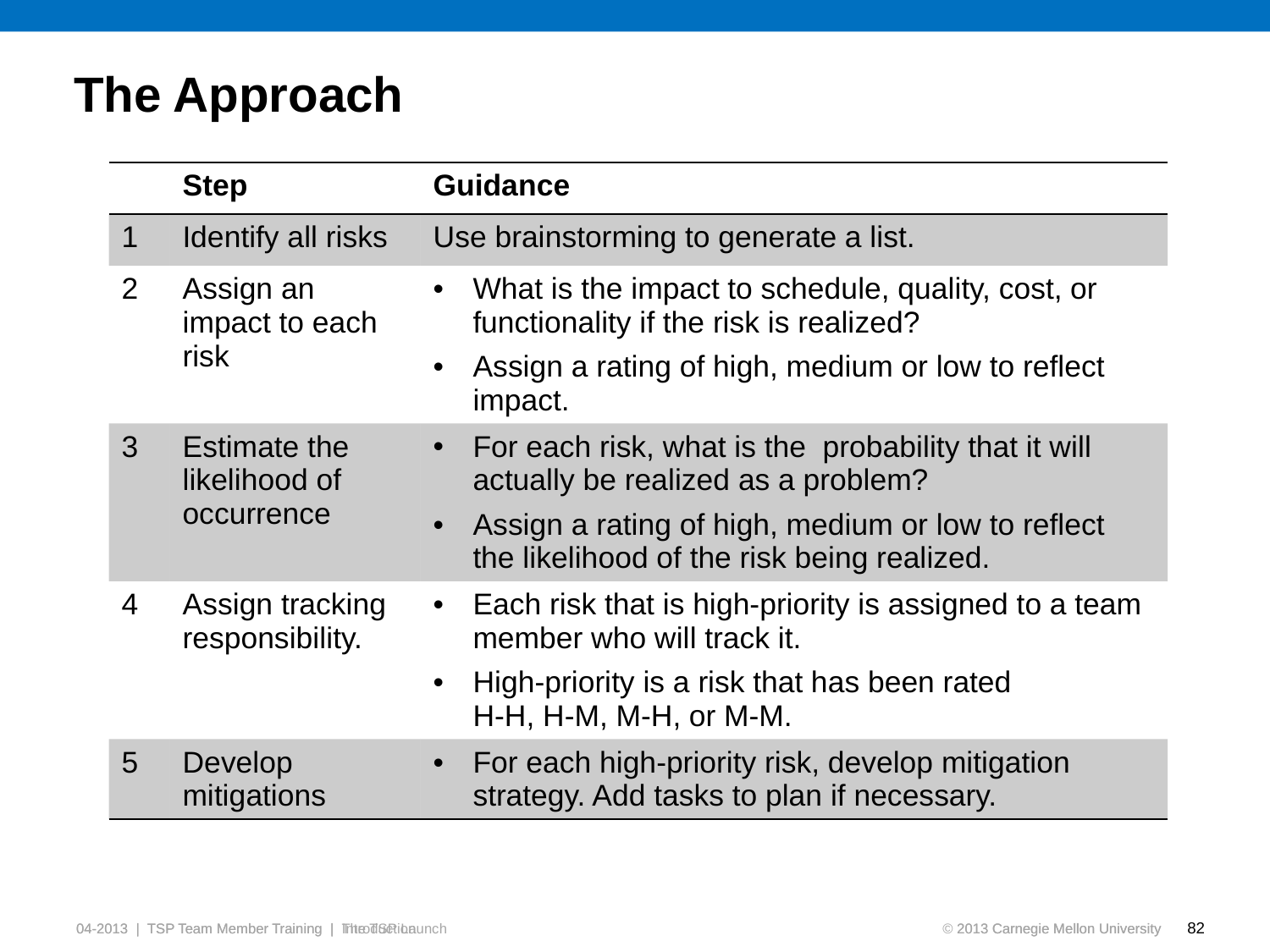

# The Approach
|  | Step | Guidance |
| --- | --- | --- |
| 1 | Identify all risks | Use brainstorming to generate a list. |
| 2 | Assign an impact to each risk | What is the impact to schedule, quality, cost, or functionality if the risk is realized? Assign a rating of high, medium or low to reflect impact. |
| 3 | Estimate the likelihood of occurrence | For each risk, what is the probability that it will actually be realized as a problem? Assign a rating of high, medium or low to reflect the likelihood of the risk being realized. |
| 4 | Assign tracking responsibility. | Each risk that is high-priority is assigned to a team member who will track it. High-priority is a risk that has been rated H-H, H-M, M-H, or M-M. |
| 5 | Develop mitigations | For each high-priority risk, develop mitigation strategy. Add tasks to plan if necessary. |